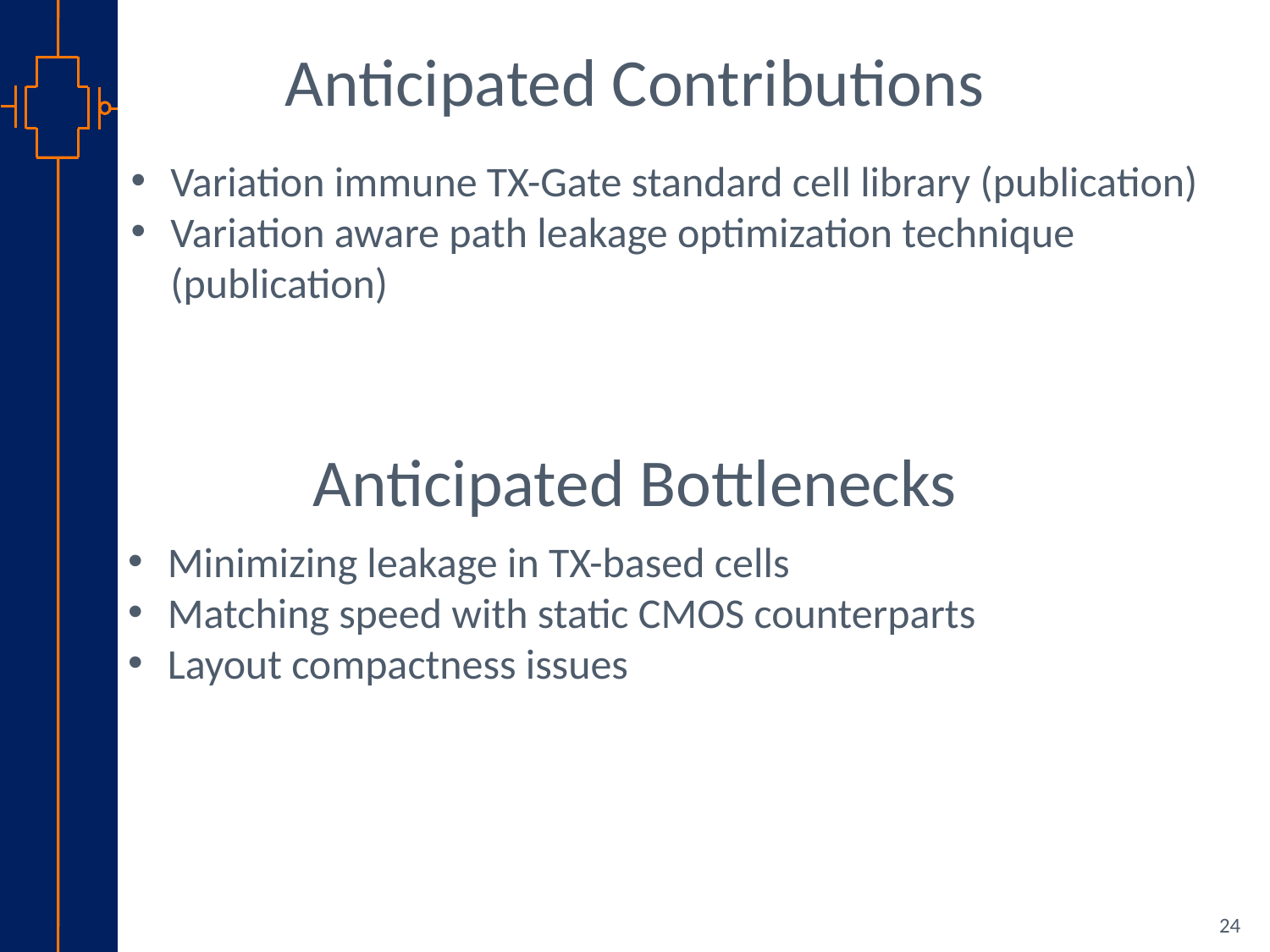

Anticipated Contributions
Variation immune TX-Gate standard cell library (publication)
Variation aware path leakage optimization technique (publication)

Anticipated Bottlenecks
Minimizing leakage in TX-based cells
Matching speed with static CMOS counterparts
Layout compactness issues

24